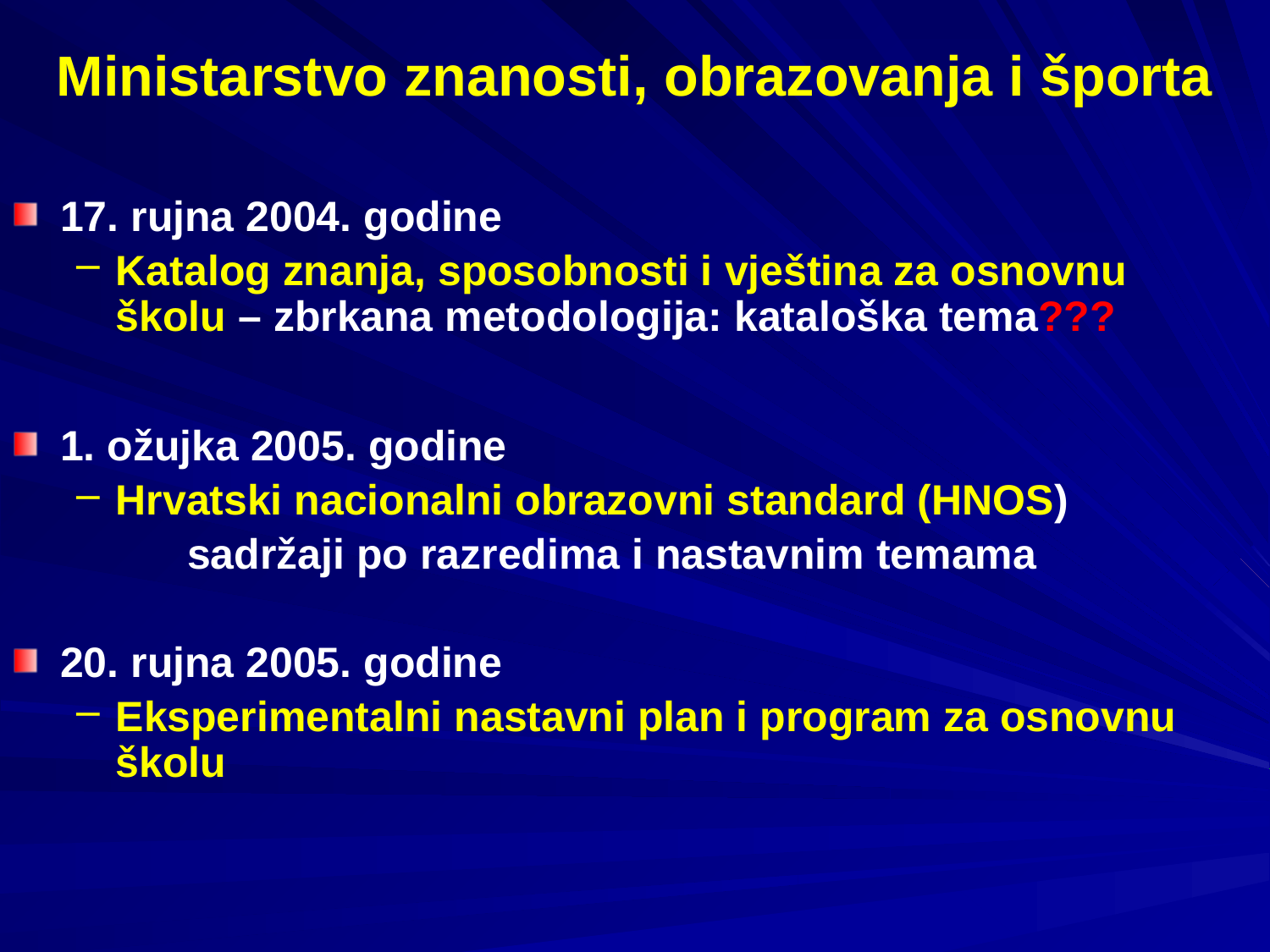

# Ministarstvo znanosti, obrazovanja i športa
17. rujna 2004. godine
Katalog znanja, sposobnosti i vještina za osnovnu školu – zbrkana metodologija: kataloška tema???

1. ožujka 2005. godine
Hrvatski nacionalni obrazovni standard (HNOS)
		sadržaji po razredima i nastavnim temama

20. rujna 2005. godine
Eksperimentalni nastavni plan i program za osnovnu školu